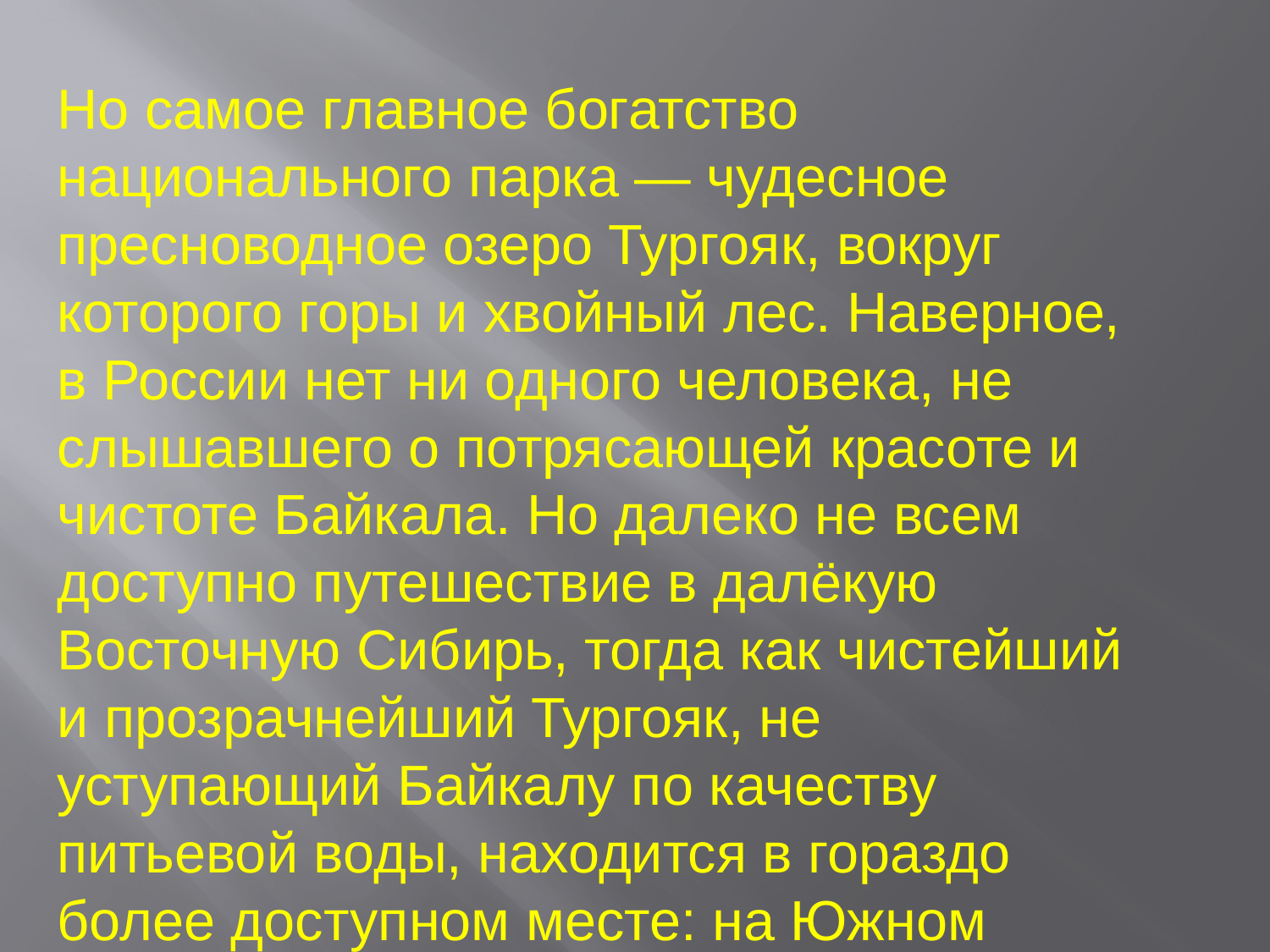

Но самое главное богатство национального парка — чудесное пресноводное озеро Тургояк, вокруг которого горы и хвойный лес. Наверное, в России нет ни одного человека, не слышавшего о потрясающей красоте и чистоте Байкала. Но далеко не всем доступно путешествие в далёкую Восточную Сибирь, тогда как чистейший и прозрачнейший Тургояк, не уступающий Байкалу по качеству питьевой воды, находится в гораздо более доступном месте: на Южном Урале.